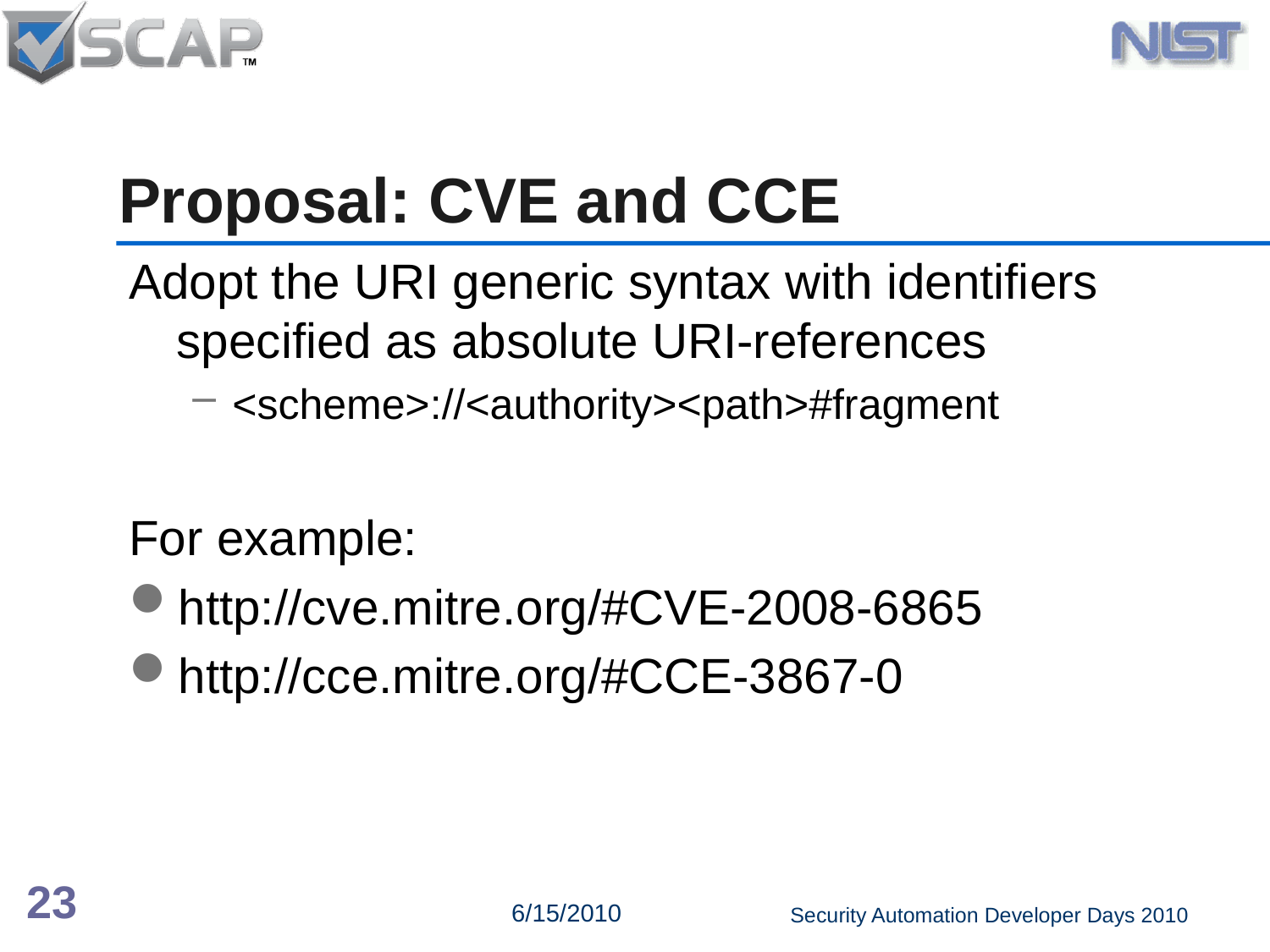

# Proposal: CVE and CCE
Adopt the URI generic syntax with identifiers specified as absolute URI-references
<scheme>://<authority><path>#fragment

For example:
http://cve.mitre.org/#CVE-2008-6865
http://cce.mitre.org/#CCE-3867-0

23
6/15/2010
Security Automation Developer Days 2010